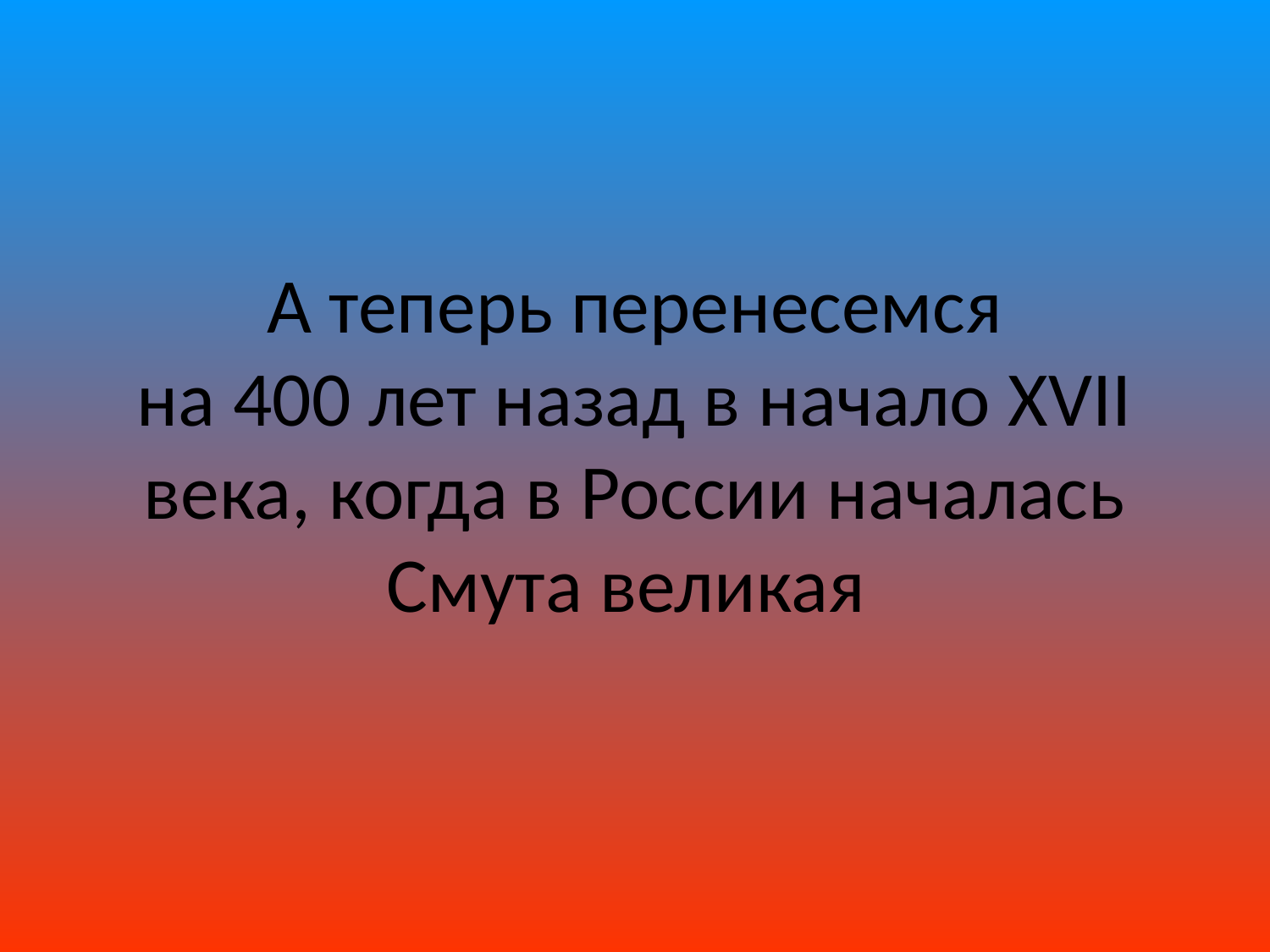

# А теперь перенесемся на 400 лет назад в начало XVII века, когда в России началась Смута великая